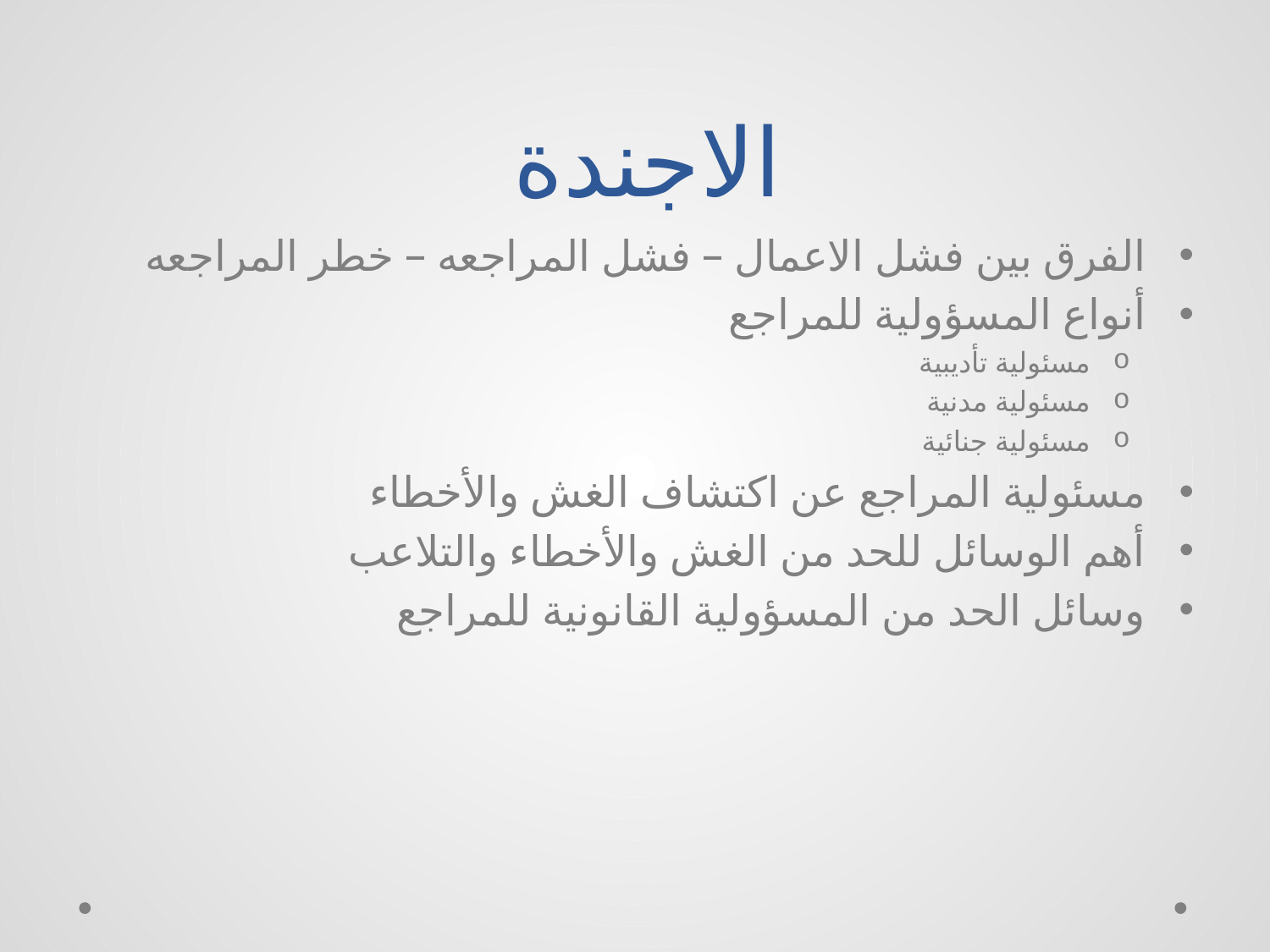

# الاجندة
الفرق بين فشل الاعمال – فشل المراجعه – خطر المراجعه
أنواع المسؤولية للمراجع
مسئولية تأديبية
مسئولية مدنية
مسئولية جنائية
مسئولية المراجع عن اكتشاف الغش والأخطاء
أهم الوسائل للحد من الغش والأخطاء والتلاعب
وسائل الحد من المسؤولية القانونية للمراجع